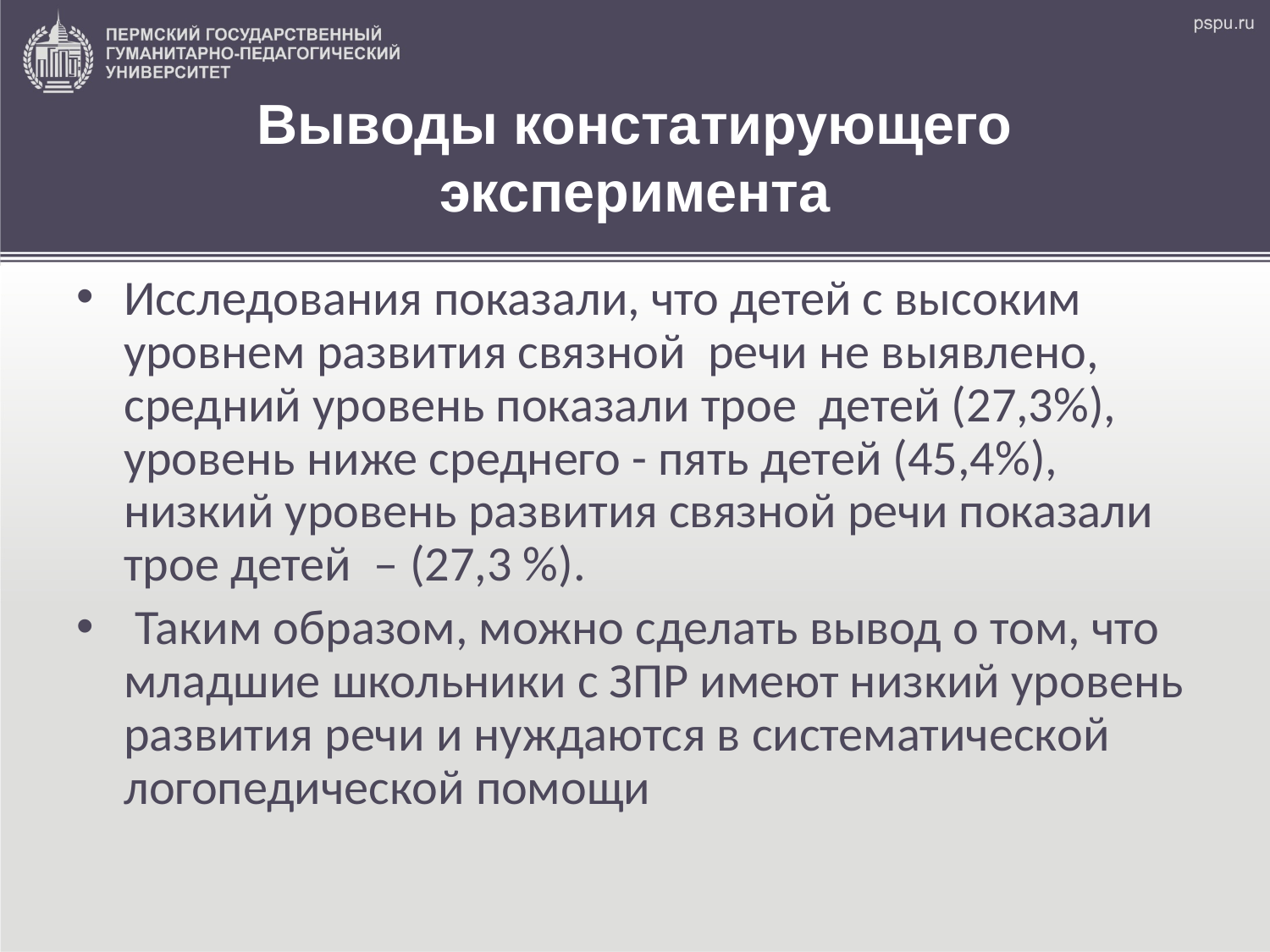

# Выводы констатирующего эксперимента
Исследования показали, что детей с высоким уровнем развития связной  речи не выявлено, средний уровень показали трое  детей (27,3%), уровень ниже среднего - пять детей (45,4%), низкий уровень развития связной речи показали трое детей  – (27,3 %).
 Таким образом, можно сделать вывод о том, что младшие школьники с ЗПР имеют низкий уровень развития речи и нуждаются в систематической логопедической помощи